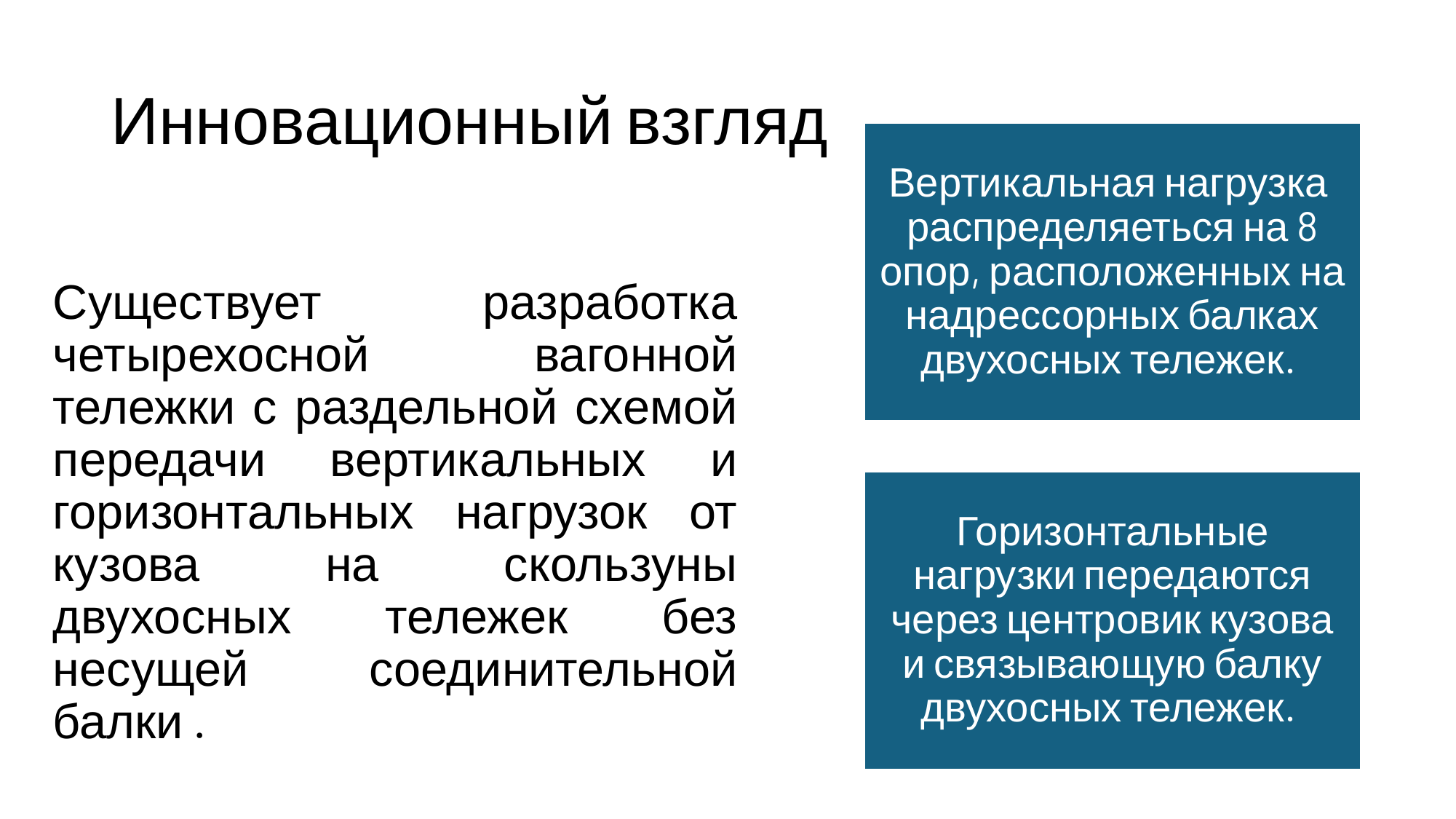

# Инновационный взгляд
Вертикальная нагрузка  распределяеться на 8 опор, расположенных на надрессорных балках двухосных тележек.
Горизонтальные нагрузки передаются через центровик кузова и связывающую балку двухосных тележек.
Существует разработка четырехосной вагонной тележки с раздельной схемой передачи вертикальных и горизонтальных нагрузок от кузова на скользуны двухосных тележек без несущей соединительной балки .